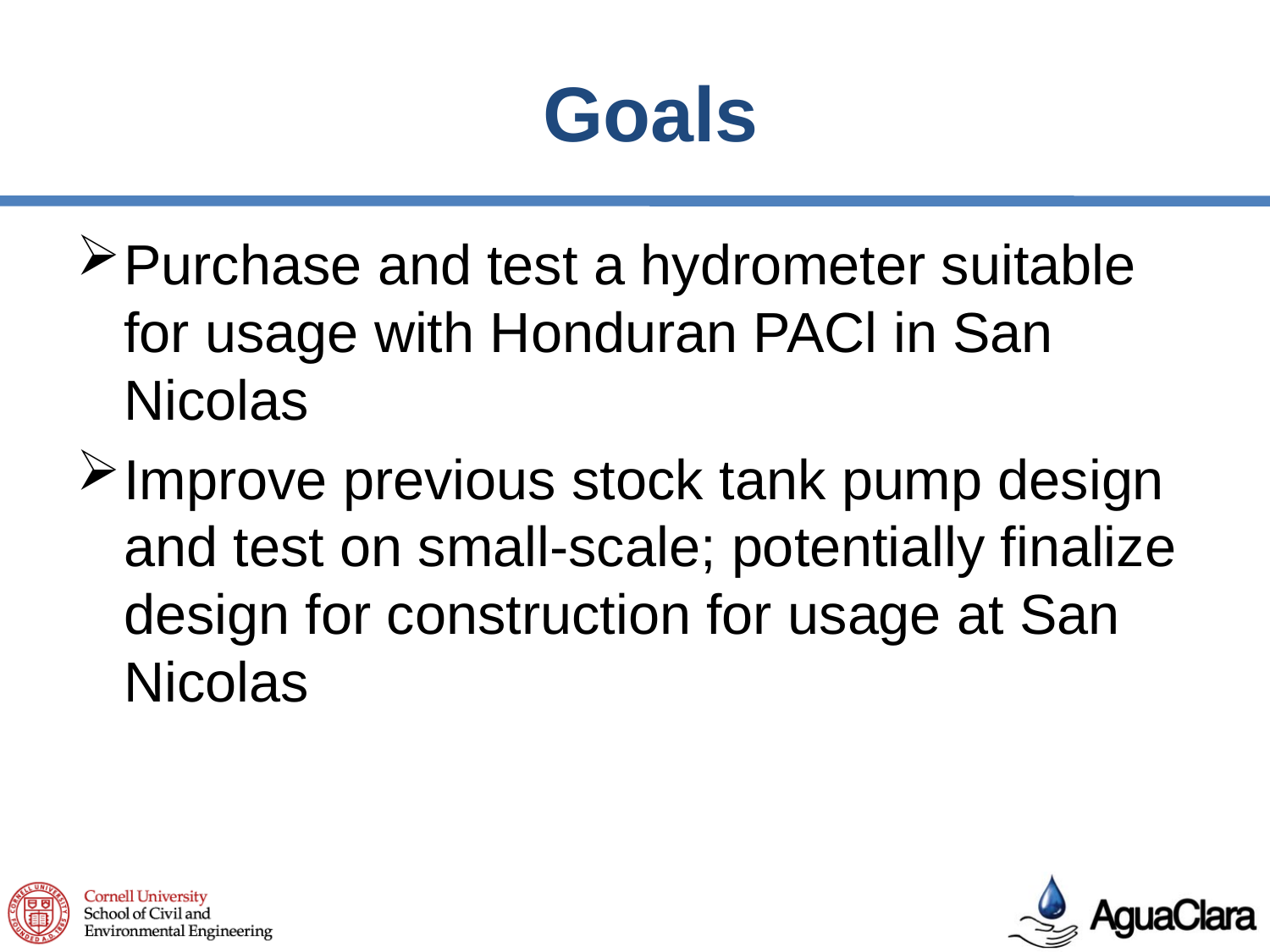

# Goals
Purchase and test a hydrometer suitable for usage with Honduran PACl in San Nicolas
Improve previous stock tank pump design and test on small-scale; potentially finalize design for construction for usage at San Nicolas